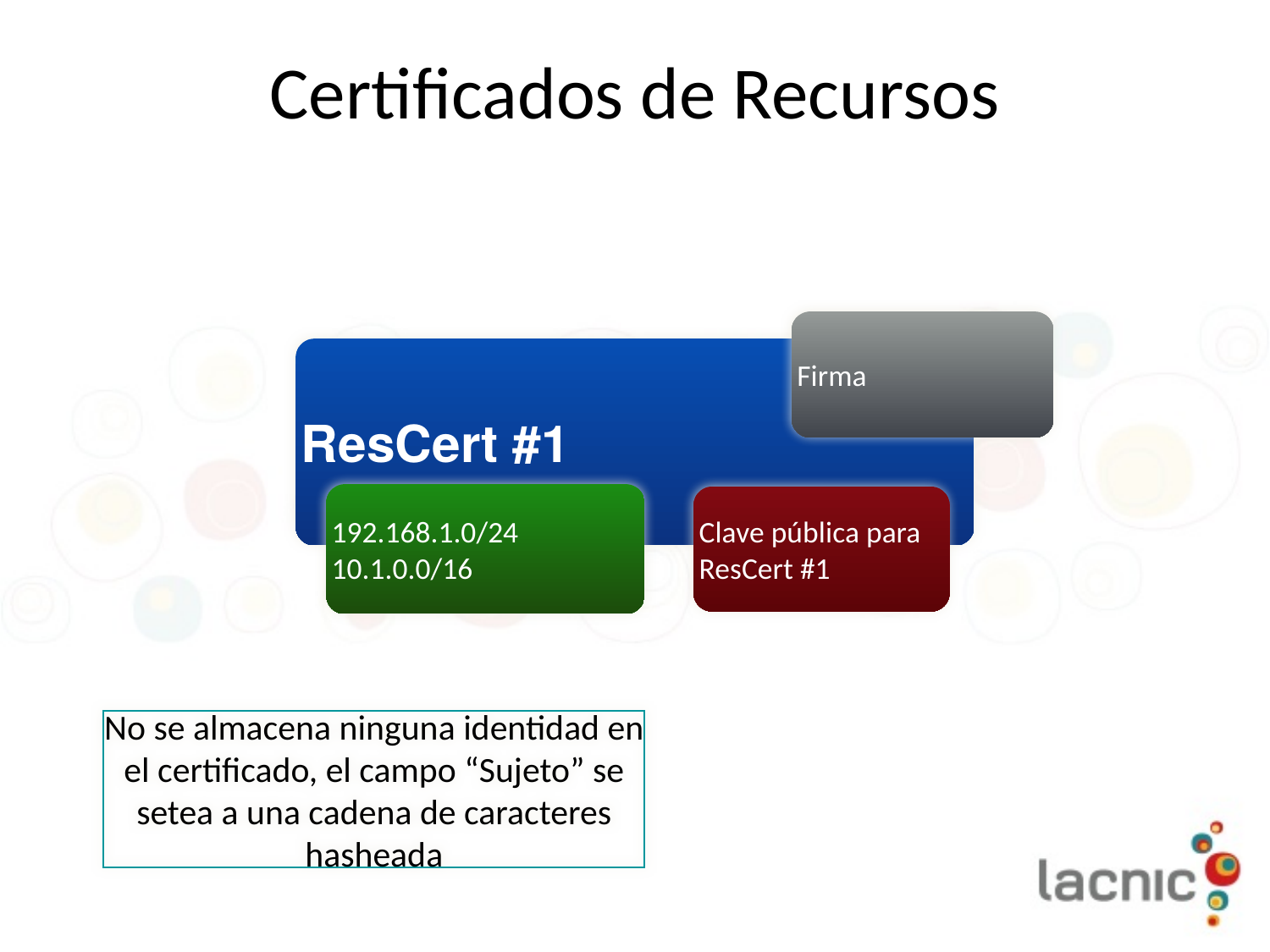

# Certificados de Recursos
Firma
ResCert #1
192.168.1.0/24
10.1.0.0/16
Clave pública para ResCert #1
No se almacena ninguna identidad en el certificado, el campo “Sujeto” se setea a una cadena de caracteres hasheada